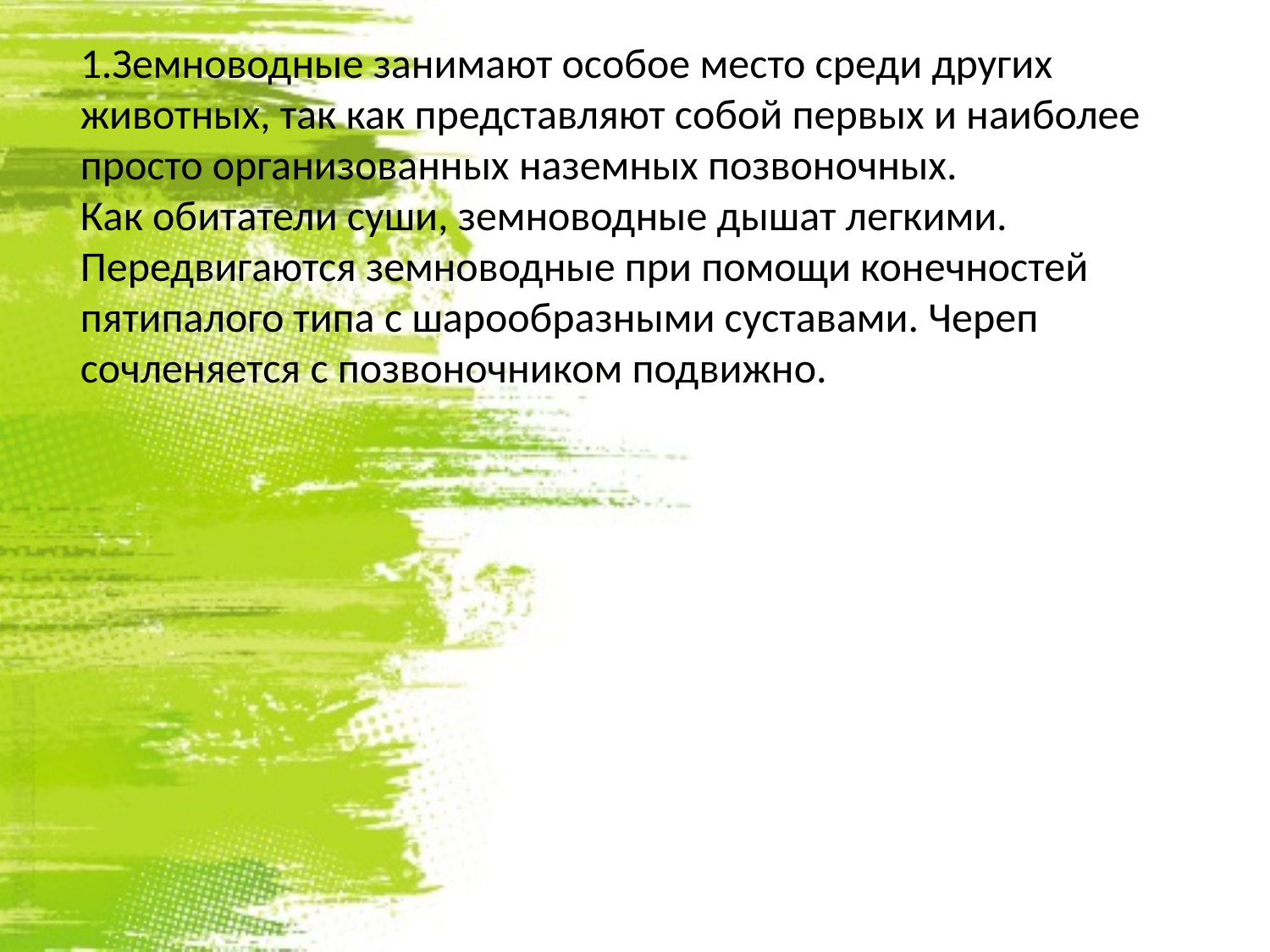

1.Земноводные занимают особое место среди других животных, так как представляют собой первых и наиболее просто организованных наземных позвоночных. 
Как обитатели суши, земноводные дышат легкими. Передвигаются земноводные при помощи конечностей пятипалого типа с шарообразными суставами. Череп сочленяется с позвоночником подвижно.